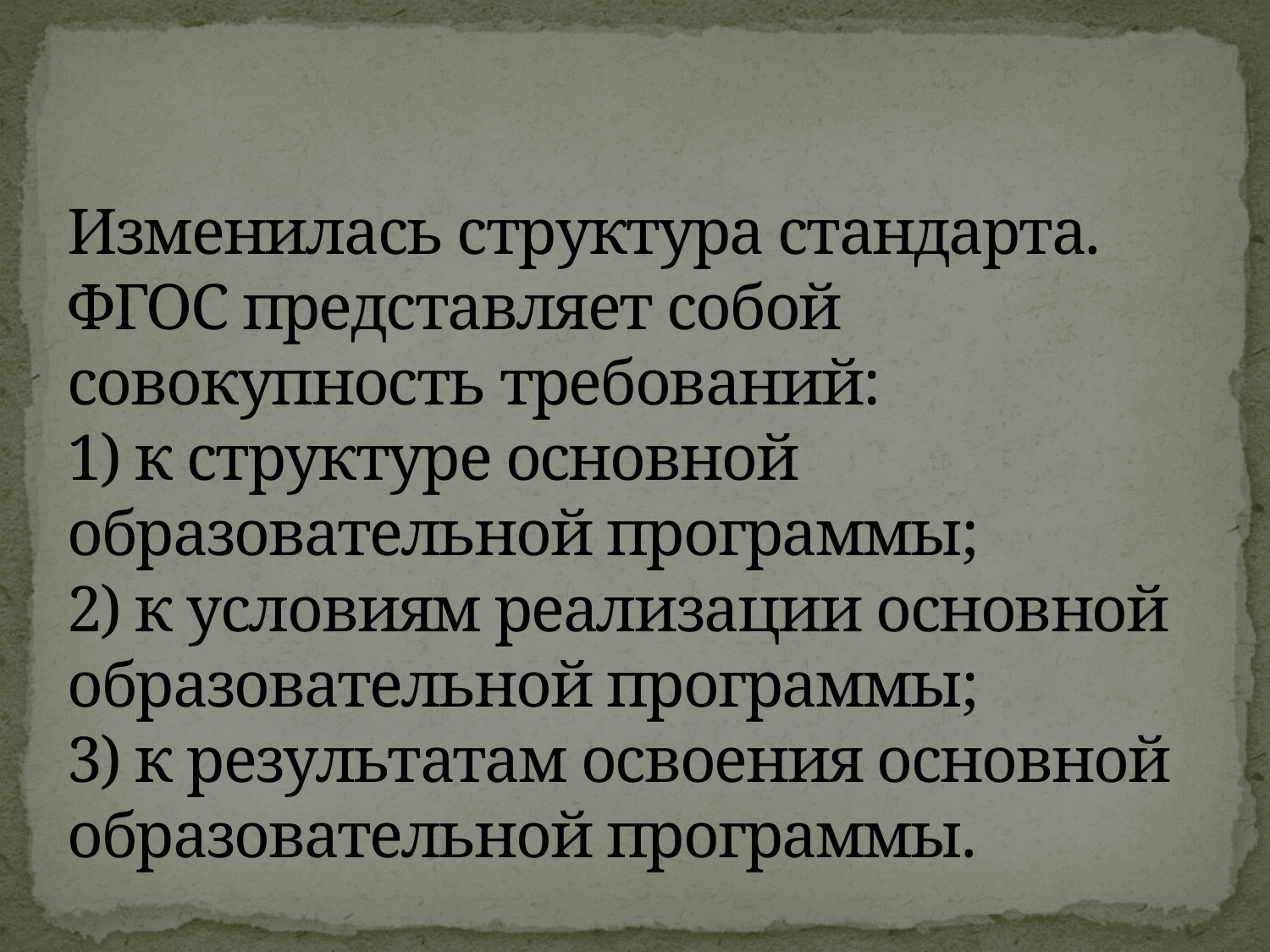

# Изменилась структура стандарта. ФГОС представляет собой совокупность требований: 1) к структуре основной образовательной программы; 2) к условиям реализации основной образовательной программы; 3) к результатам освоения основной образовательной программы.